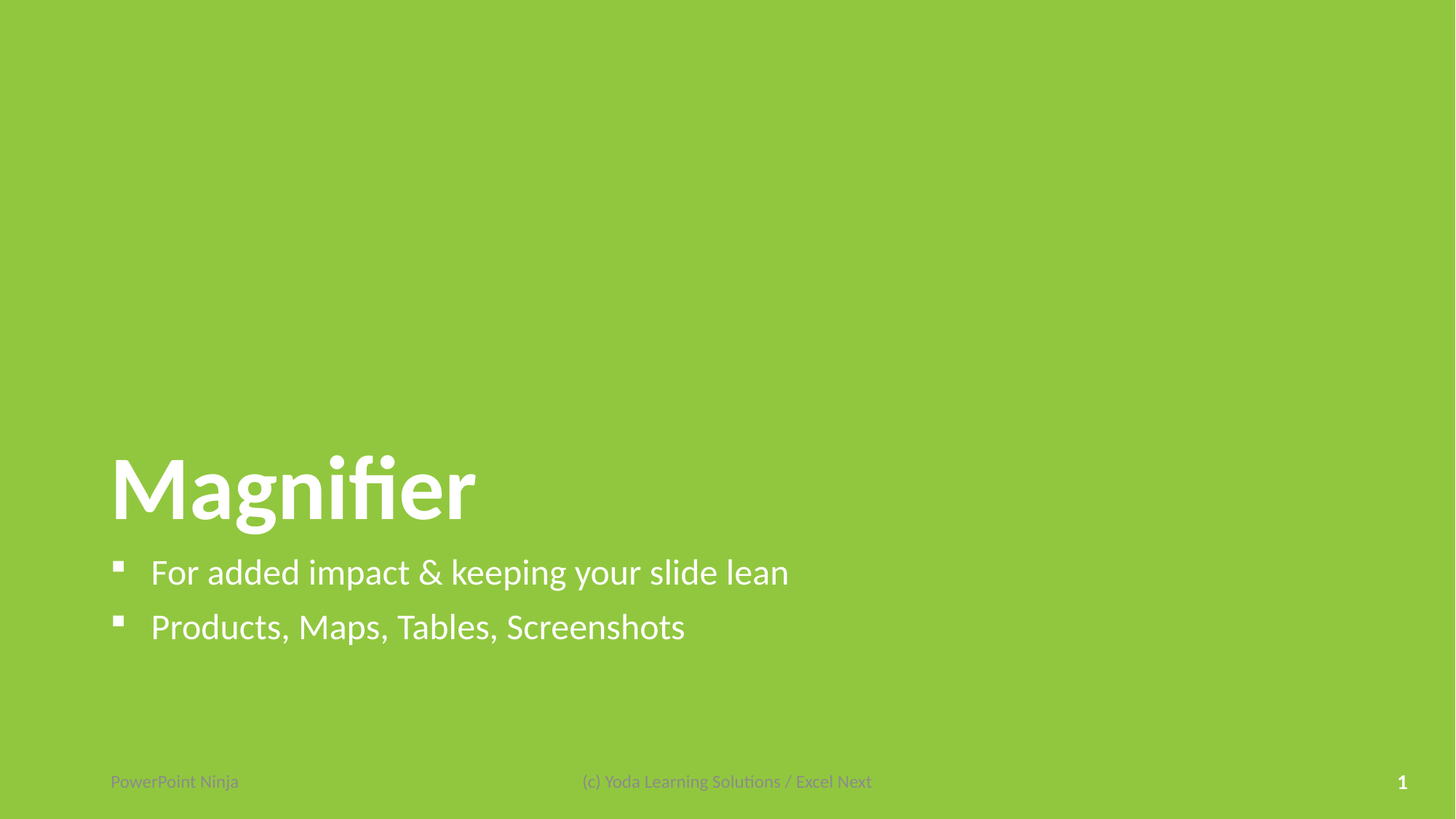

# Magnifier
For added impact & keeping your slide lean
Products, Maps, Tables, Screenshots
PowerPoint Ninja
(c) Yoda Learning Solutions / Excel Next
1